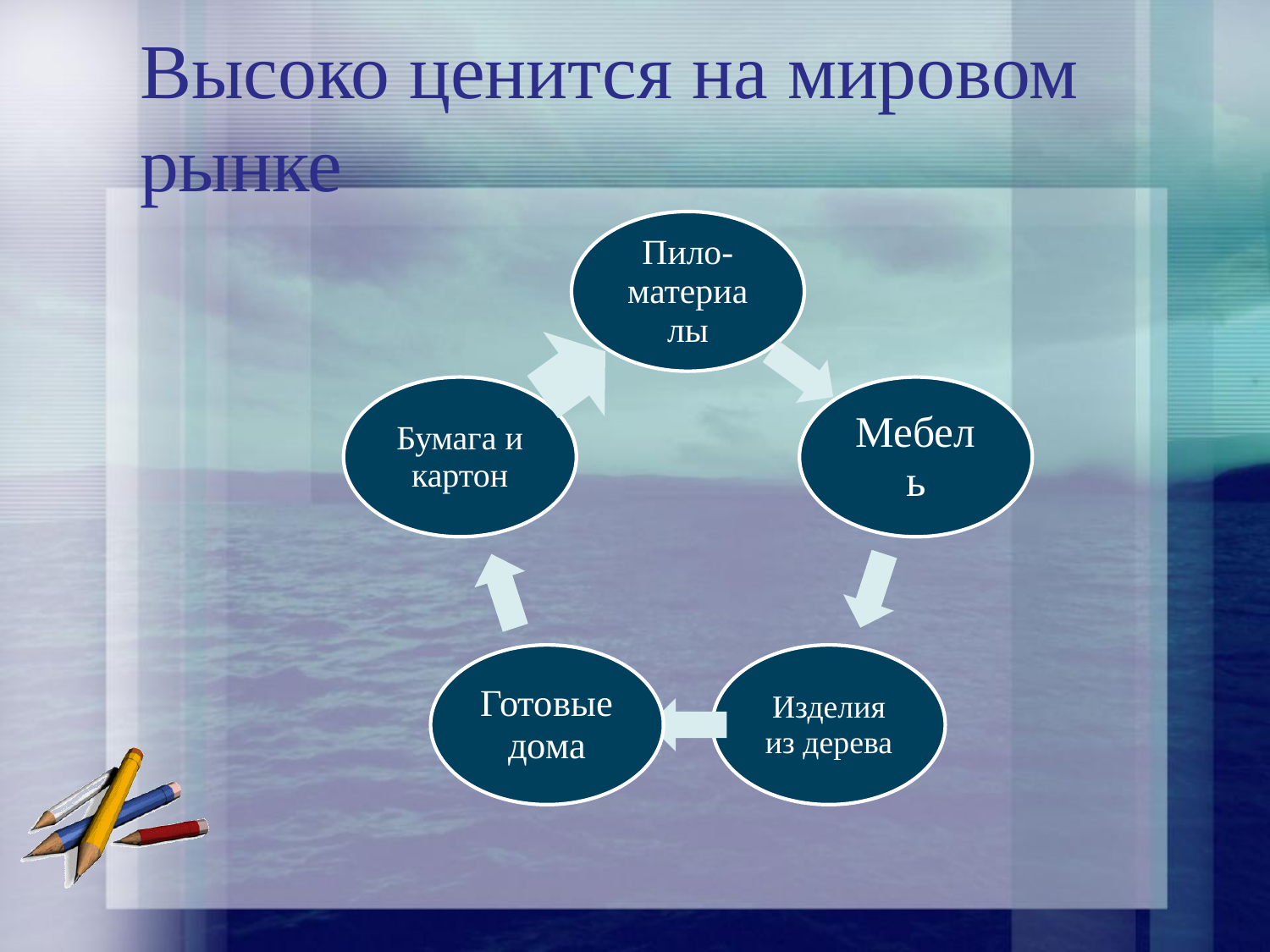

# Высоко ценится на мировом рынке
Пило-материалы
Мебель
Изделия из дерева
Готовые
дома
Бумага и картон